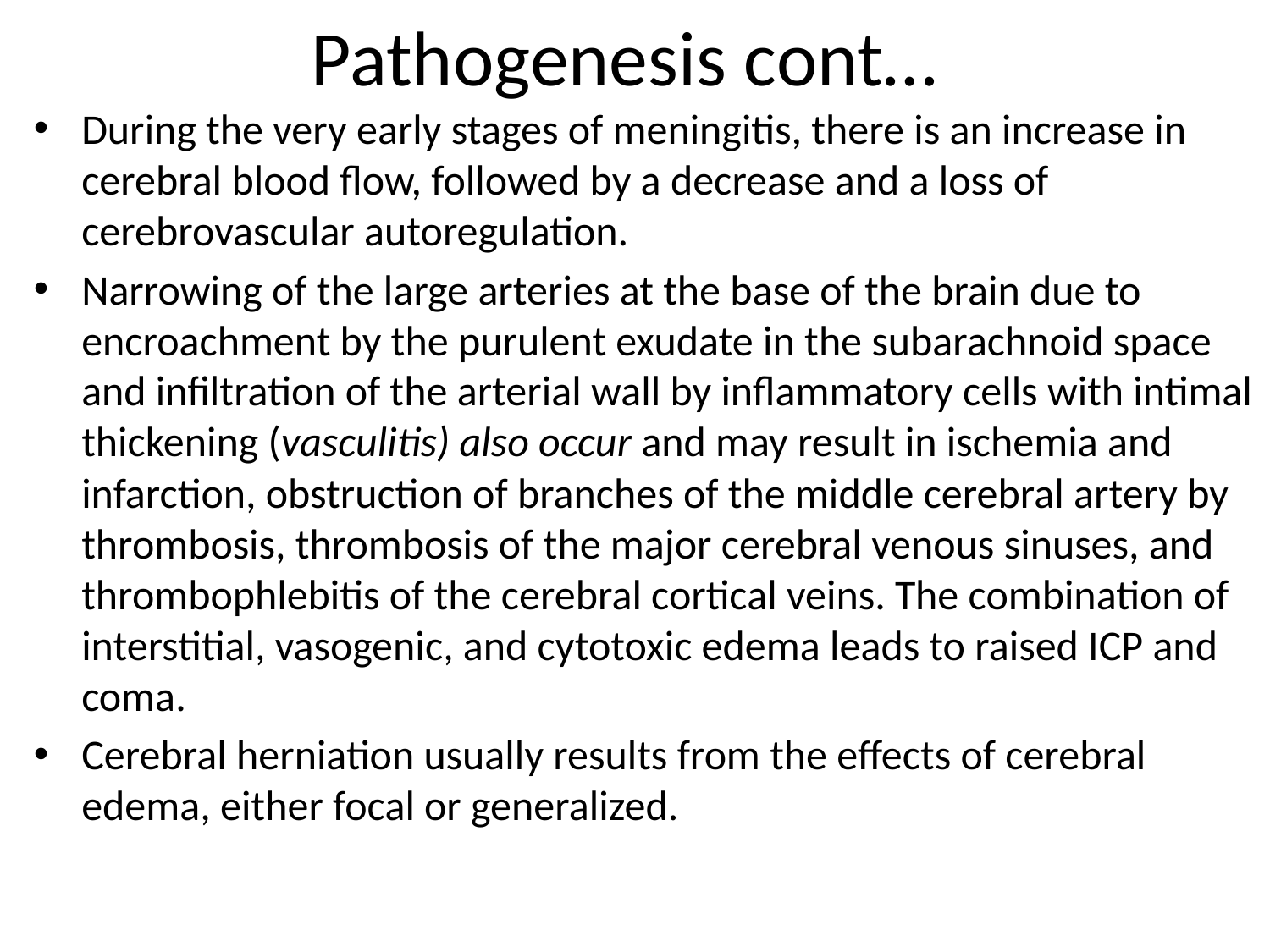

# Pathogenesis cont…
During the very early stages of meningitis, there is an increase in cerebral blood flow, followed by a decrease and a loss of cerebrovascular autoregulation.
Narrowing of the large arteries at the base of the brain due to encroachment by the purulent exudate in the subarachnoid space and infiltration of the arterial wall by inflammatory cells with intimal thickening (vasculitis) also occur and may result in ischemia and infarction, obstruction of branches of the middle cerebral artery by thrombosis, thrombosis of the major cerebral venous sinuses, and thrombophlebitis of the cerebral cortical veins. The combination of interstitial, vasogenic, and cytotoxic edema leads to raised ICP and coma.
Cerebral herniation usually results from the effects of cerebral edema, either focal or generalized.